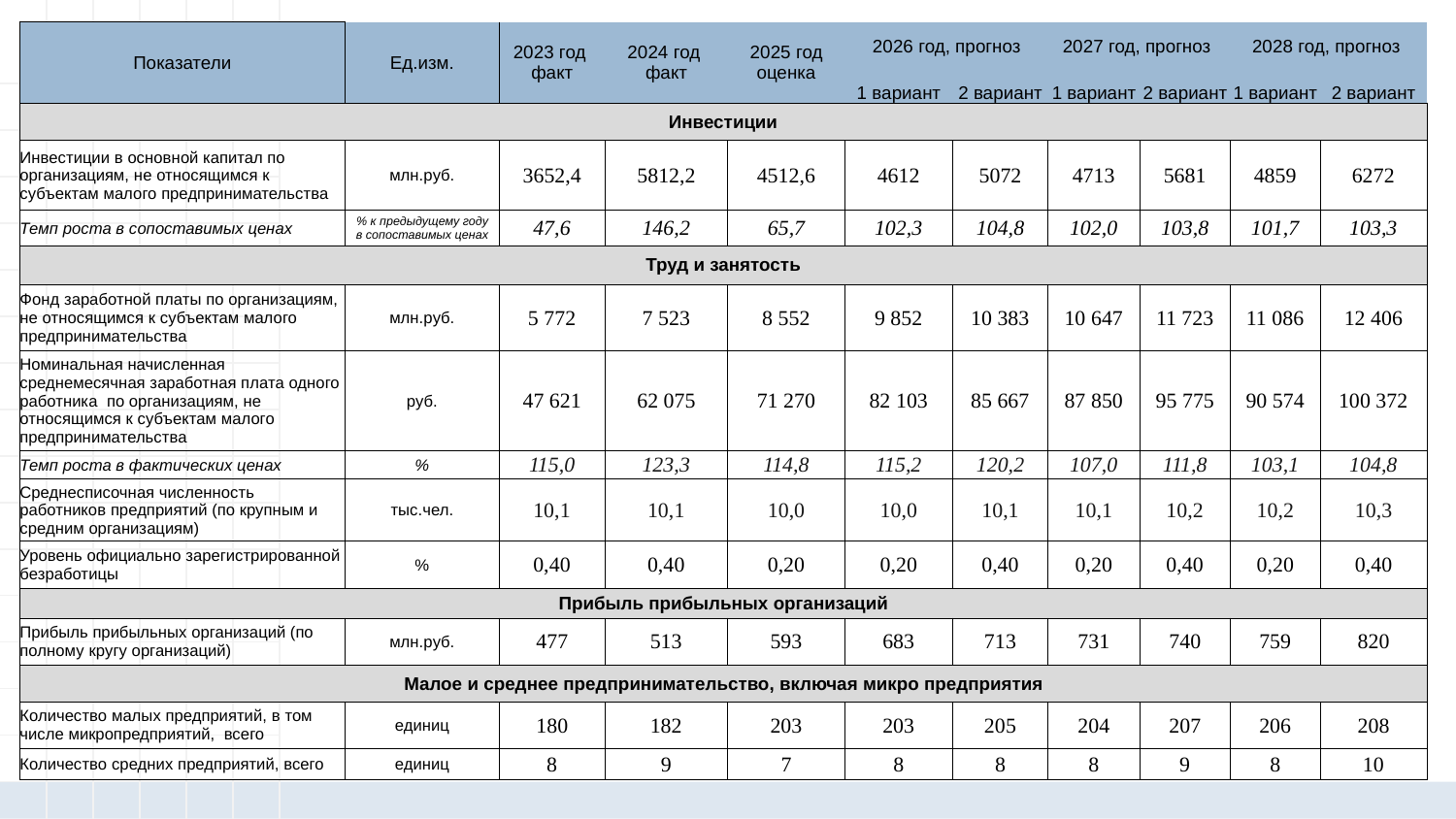

| Показатели | Ед.изм. | 2023 год факт | 2024 год факт | 2025 год оценка | 2026 год, прогноз |  | 2027 год, прогноз |  | 2028 год, прогноз |  |
| --- | --- | --- | --- | --- | --- | --- | --- | --- | --- | --- |
|  |  |  |  |  | 1 вариант | 2 вариант | 1 вариант | 2 вариант | 1 вариант | 2 вариант |
| Инвестиции |  |  |  |  |  |  |  |  |  |  |
| Инвестиции в основной капитал по организациям, не относящимся к субъектам малого предпринимательства | млн.руб. | 3652,4 | 5812,2 | 4512,6 | 4612 | 5072 | 4713 | 5681 | 4859 | 6272 |
| Темп роста в сопоставимых ценах | % к предыдущему году в сопоставимых ценах | 47,6 | 146,2 | 65,7 | 102,3 | 104,8 | 102,0 | 103,8 | 101,7 | 103,3 |
| Труд и занятость |  |  |  |  |  |  |  |  |  |  |
| Фонд заработной платы по организациям, не относящимся к субъектам малого предпринимательства | млн.руб. | 5 772 | 7 523 | 8 552 | 9 852 | 10 383 | 10 647 | 11 723 | 11 086 | 12 406 |
| Номинальная начисленная среднемесячная заработная плата одного работника по организациям, не относящимся к субъектам малого предпринимательства | руб. | 47 621 | 62 075 | 71 270 | 82 103 | 85 667 | 87 850 | 95 775 | 90 574 | 100 372 |
| Темп роста в фактических ценах | % | 115,0 | 123,3 | 114,8 | 115,2 | 120,2 | 107,0 | 111,8 | 103,1 | 104,8 |
| Среднесписочная численность работников предприятий (по крупным и средним организациям) | тыс.чел. | 10,1 | 10,1 | 10,0 | 10,0 | 10,1 | 10,1 | 10,2 | 10,2 | 10,3 |
| Уровень официально зарегистрированной безработицы | % | 0,40 | 0,40 | 0,20 | 0,20 | 0,40 | 0,20 | 0,40 | 0,20 | 0,40 |
| Прибыль прибыльных организаций |  |  |  |  |  |  |  |  |  |  |
| Прибыль прибыльных организаций (по полному кругу организаций) | млн.руб. | 477 | 513 | 593 | 683 | 713 | 731 | 740 | 759 | 820 |
| Малое и среднее предпринимательство, включая микро предприятия |  |  |  |  |  |  |  |  |  |  |
| Количество малых предприятий, в том числе микропредприятий, всего | единиц | 180 | 182 | 203 | 203 | 205 | 204 | 207 | 206 | 208 |
| Количество средних предприятий, всего | единиц | 8 | 9 | 7 | 8 | 8 | 8 | 9 | 8 | 10 |